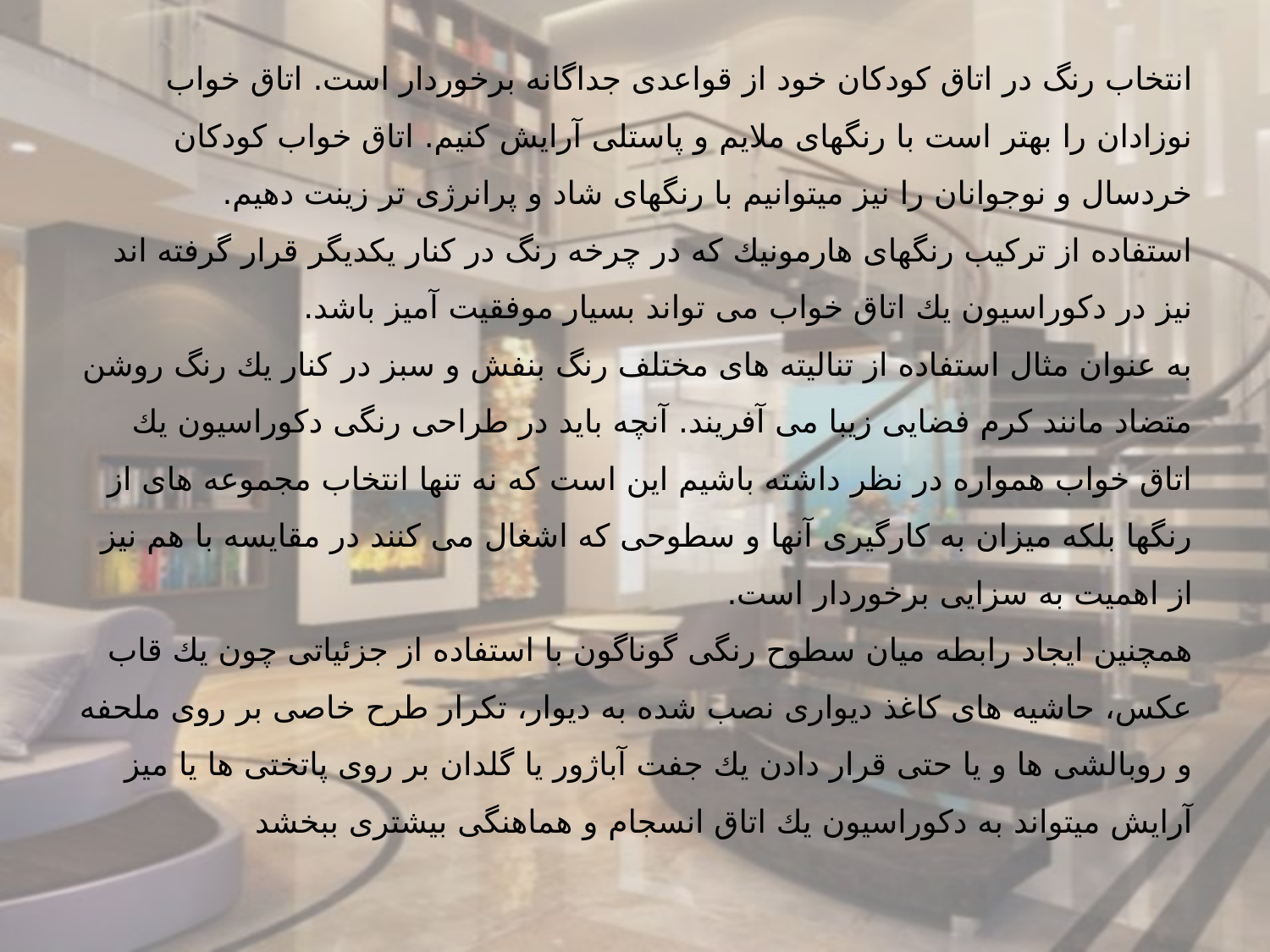

انتخاب رنگ در اتاق كودكان خود از قواعدی جداگانه برخوردار است. اتاق خواب نوزادان را بهتر است با رنگهای ملایم و پاستلی آرایش كنیم. اتاق خواب كودكان خردسال و نوجوانان را نیز میتوانیم با رنگهای شاد و پرانرژی تر زینت دهیم.
استفاده از تركیب رنگهای هارمونیك كه در چرخه رنگ در كنار یكدیگر قرار گرفته اند نیز در دكوراسیون یك اتاق خواب می تواند بسیار موفقیت آمیز باشد.
به عنوان مثال استفاده از تنالیته های مختلف رنگ بنفش و سبز در كنار یك رنگ روشن متضاد مانند كرم فضایی زیبا می آفریند. آنچه باید در طراحی رنگی دكوراسیون یك اتاق خواب همواره در نظر داشته باشیم این است كه نه تنها انتخاب مجموعه های از رنگها بلكه میزان به كارگیری آنها و سطوحی كه اشغال می كنند در مقایسه با هم نیز از اهمیت به سزایی برخوردار است.
همچنین ایجاد رابطه میان سطوح رنگی گوناگون با استفاده از جزئیاتی چون یك قاب عكس، حاشیه های كاغذ دیواری نصب شده به دیوار، تكرار طرح خاصی بر روی ملحفه و روبالشی ها و یا حتی قرار دادن یك جفت آباژور یا گلدان بر روی پاتختی ها یا میز آرایش میتواند به دكوراسیون یك اتاق انسجام و هماهنگی بیشتری ببخشد